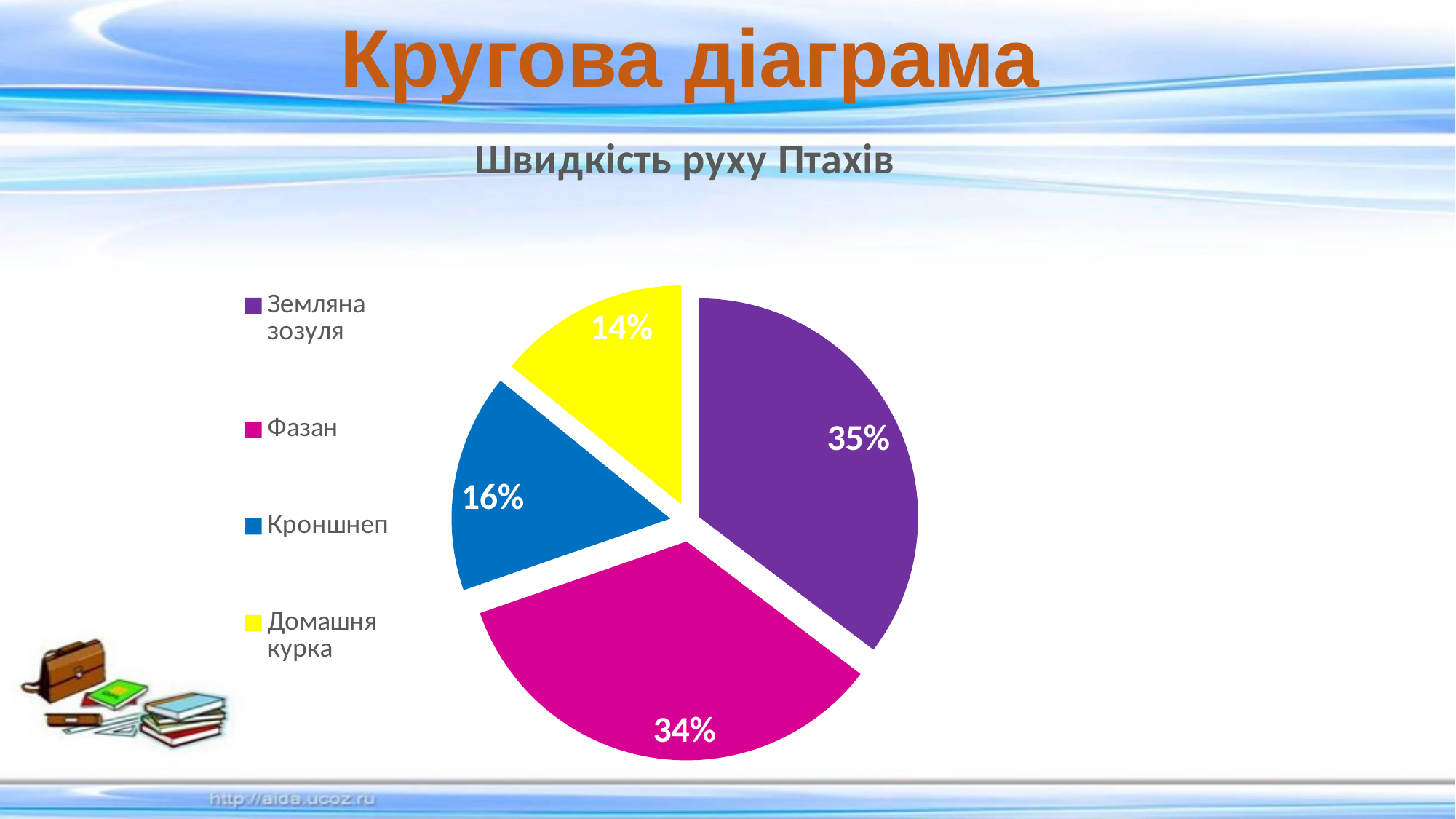

Кругова діаграма

### Chart: Швидкість руху Птахів

| Category | Птахи  |
|---|---|
| Земляна зозуля  | 35.0 |
| Фазан | 34.0 |
| Кроншнеп | 16.0 |
| Домашня курка | 14.0 |